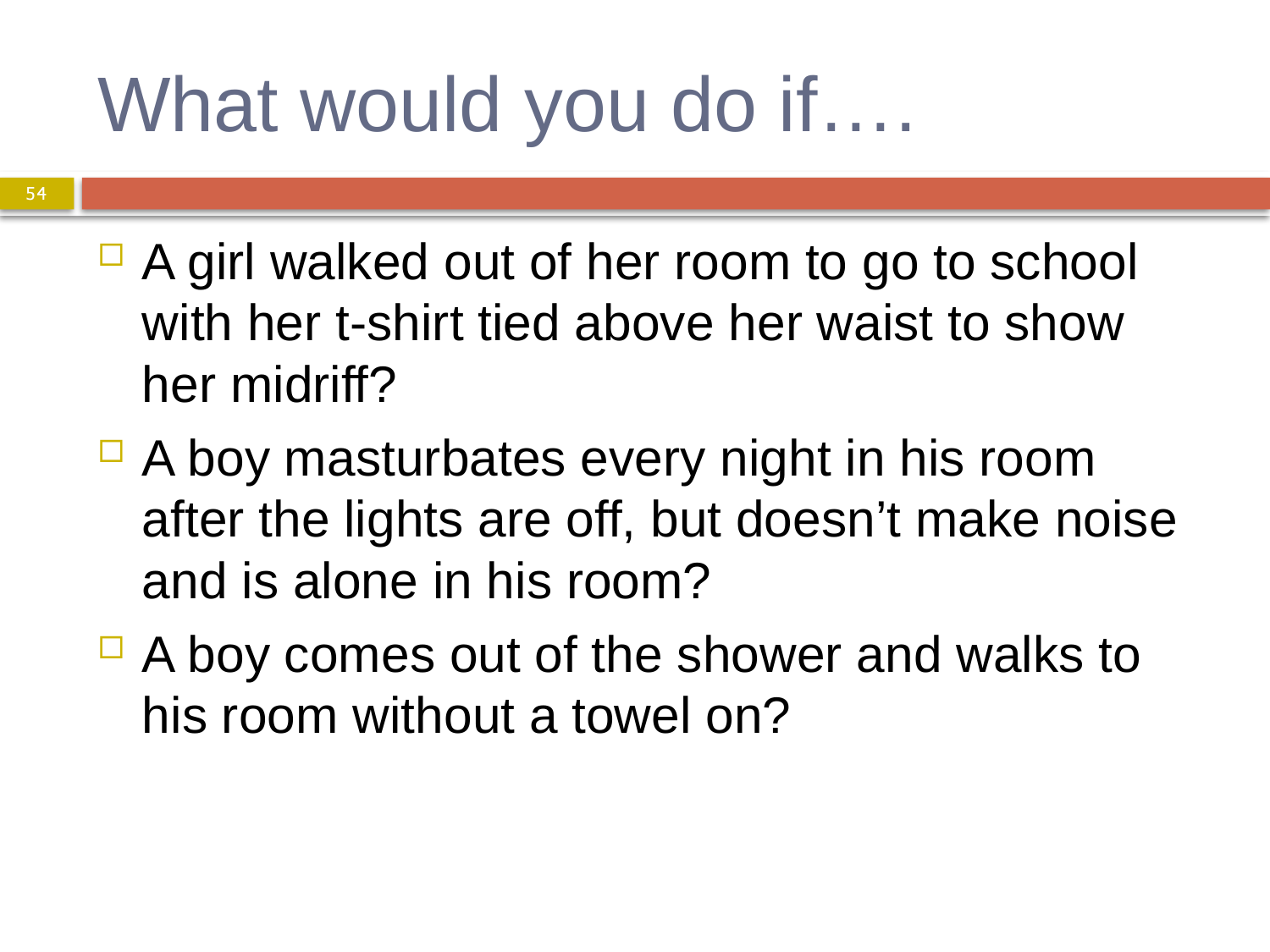

# What would you do if….
54
A girl walked out of her room to go to school with her t-shirt tied above her waist to show her midriff?
A boy masturbates every night in his room after the lights are off, but doesn’t make noise and is alone in his room?
A boy comes out of the shower and walks to his room without a towel on?